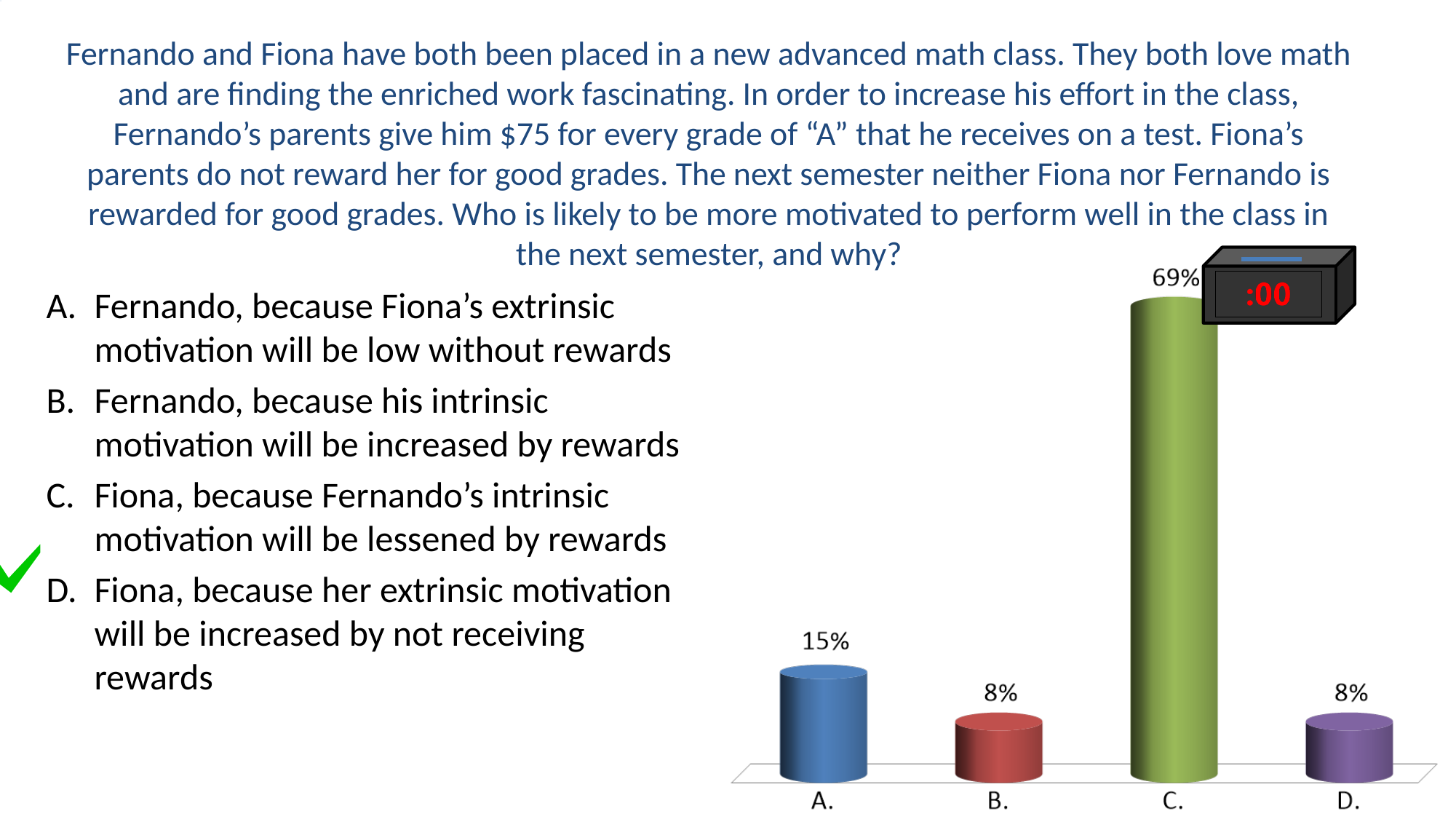

# Fernando and Fiona have both been placed in a new advanced math class. They both love math and are finding the enriched work fascinating. In order to increase his effort in the class, Fernando’s parents give him $75 for every grade of “A” that he receives on a test. Fiona’s parents do not reward her for good grades. The next semester neither Fiona nor Fernando is rewarded for good grades. Who is likely to be more motivated to perform well in the class in the next semester, and why?

Fernando, because Fiona’s extrinsic motivation will be low without rewards
Fernando, because his intrinsic motivation will be increased by rewards
Fiona, because Fernando’s intrinsic motivation will be lessened by rewards
Fiona, because her extrinsic motivation will be increased by not receiving rewards